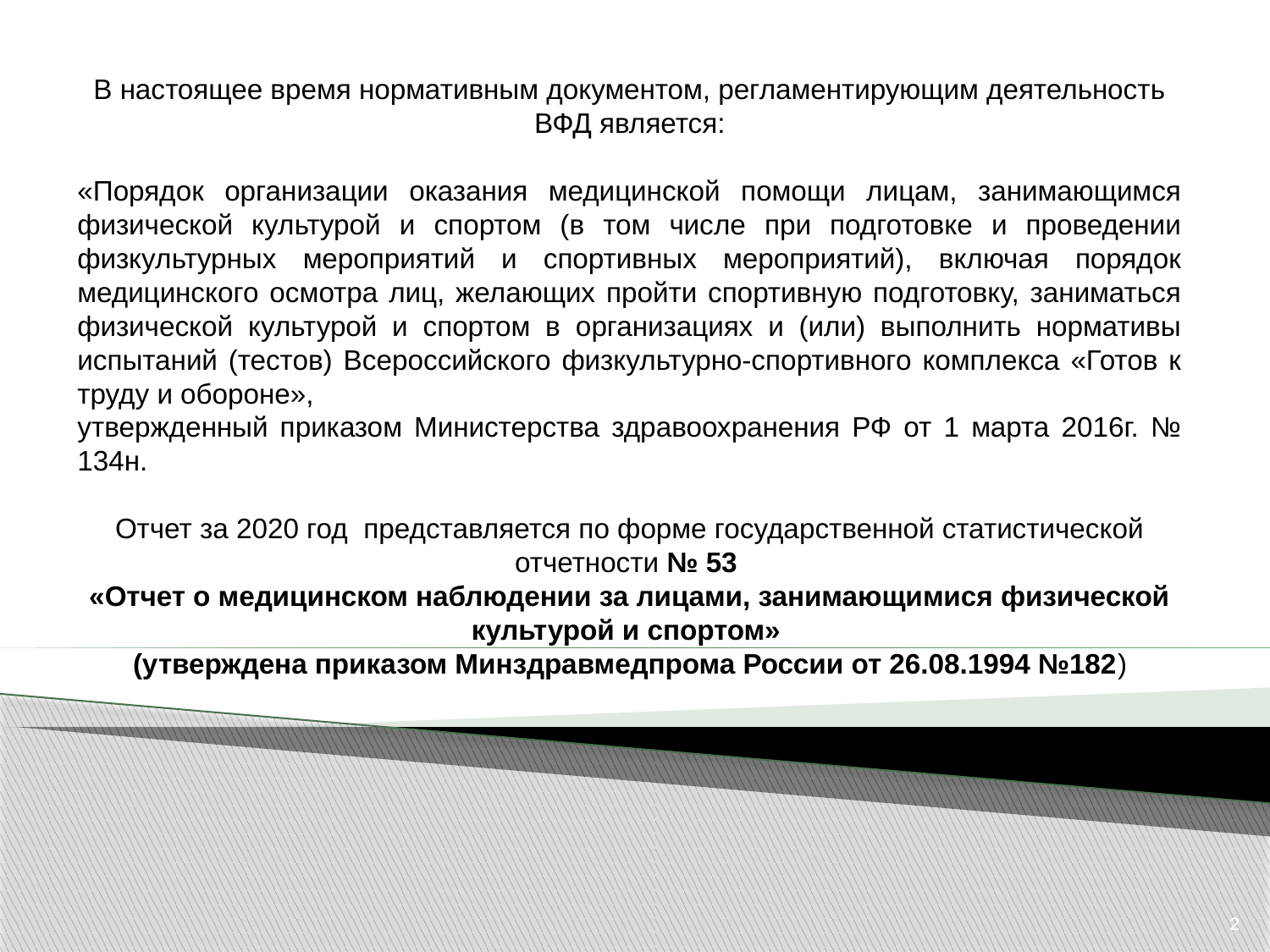

В настоящее время нормативным документом, регламентирующим деятельность ВФД является:

«Порядок организации оказания медицинской помощи лицам, занимающимся физической культурой и спортом (в том числе при подготовке и проведении физкультурных мероприятий и спортивных мероприятий), включая порядок медицинского осмотра лиц, желающих пройти спортивную подготовку, заниматься физической культурой и спортом в организациях и (или) выполнить нормативы испытаний (тестов) Всероссийского физкультурно-спортивного комплекса «Готов к труду и обороне»,
утвержденный приказом Министерства здравоохранения РФ от 1 марта 2016г. № 134н.

Отчет за 2020 год  представляется по форме государственной статистической отчетности № 53
«Отчет о медицинском наблюдении за лицами, занимающимися физической культурой и спортом»
(утверждена приказом Минздравмедпрома России от 26.08.1994 №182)
2
2